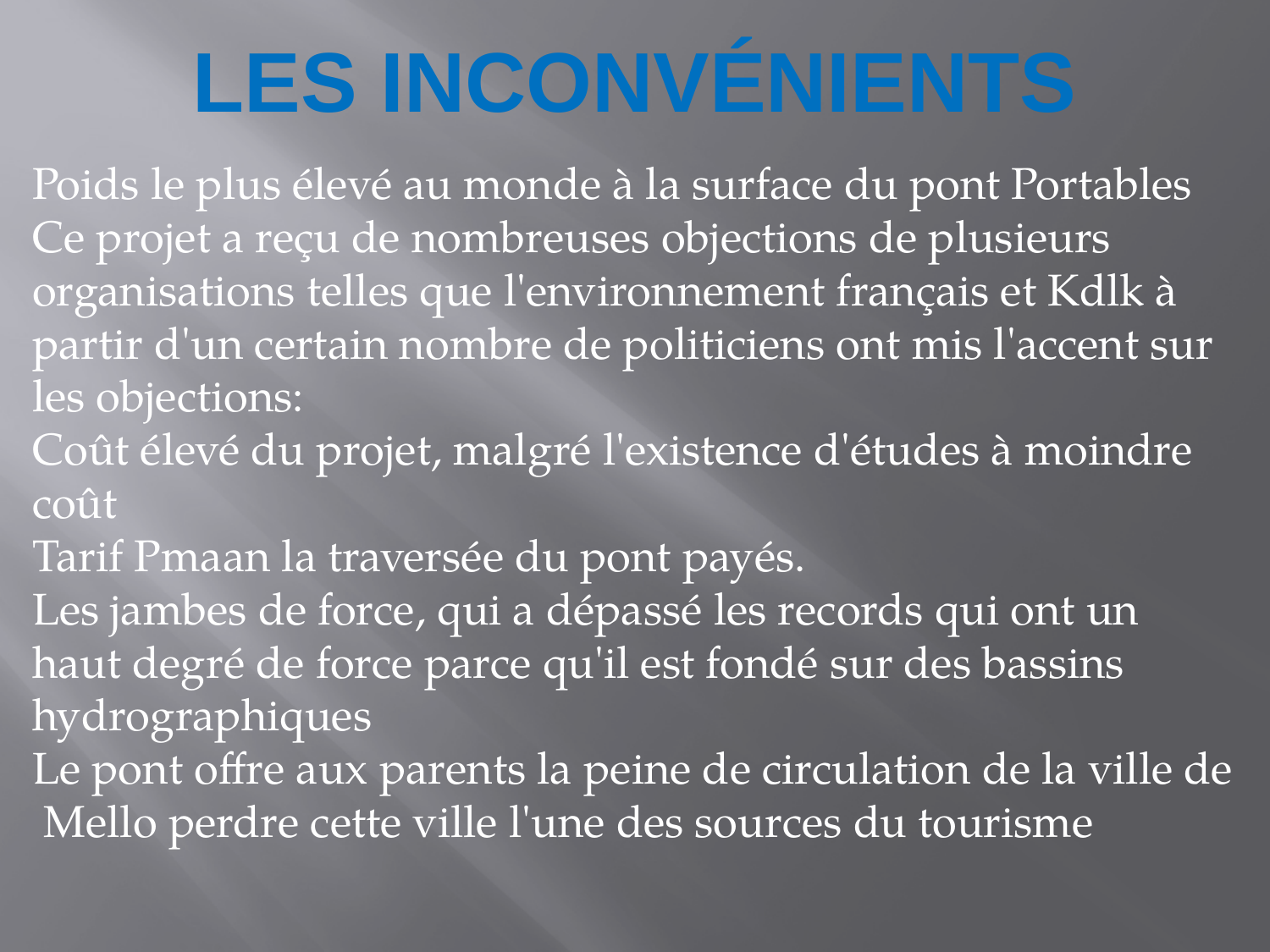

# Les inconvénients
Poids le plus élevé au monde à la surface du pont Portables
Ce projet a reçu de nombreuses objections de plusieurs organisations telles que l'environnement français et Kdlk à partir d'un certain nombre de politiciens ont mis l'accent sur les objections:
Coût élevé du projet, malgré l'existence d'études à moindre coût
Tarif Pmaan la traversée du pont payés.
Les jambes de force, qui a dépassé les records qui ont un haut degré de force parce qu'il est fondé sur des bassins hydrographiques
Le pont offre aux parents la peine de circulation de la ville de Mello perdre cette ville l'une des sources du tourisme